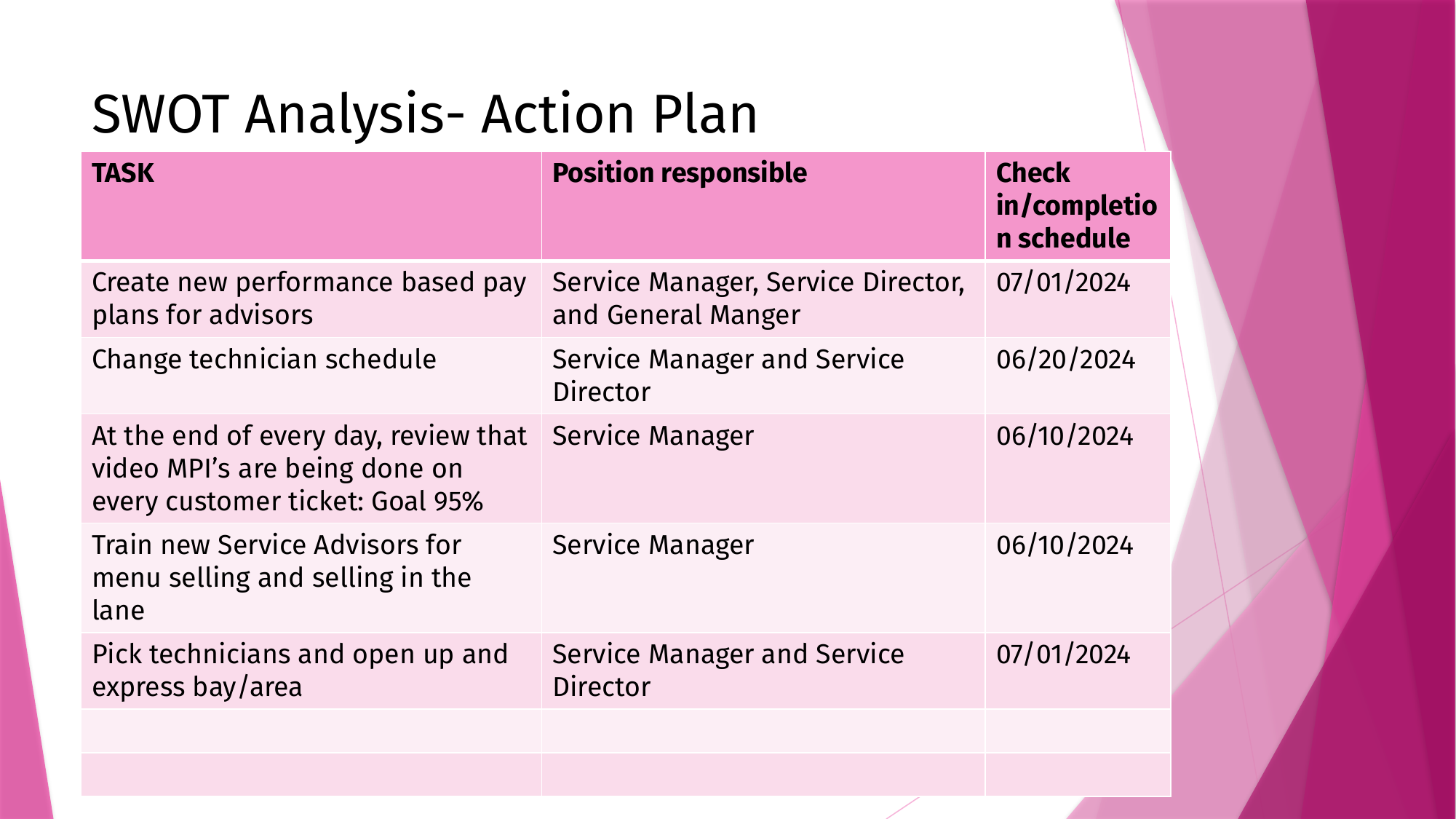

# SWOT Analysis- Action Plan

| TASK | Position responsible | Check in/completion schedule |
| --- | --- | --- |
| Create new performance based pay plans for advisors | Service Manager, Service Director, and General Manger | 07/01/2024 |
| Change technician schedule | Service Manager and Service Director | 06/20/2024 |
| At the end of every day, review that video MPI’s are being done on every customer ticket: Goal 95% | Service Manager | 06/10/2024 |
| Train new Service Advisors for menu selling and selling in the lane | Service Manager | 06/10/2024 |
| Pick technicians and open up and express bay/area | Service Manager and Service Director | 07/01/2024 |
|  |  |  |
|  |  |  |